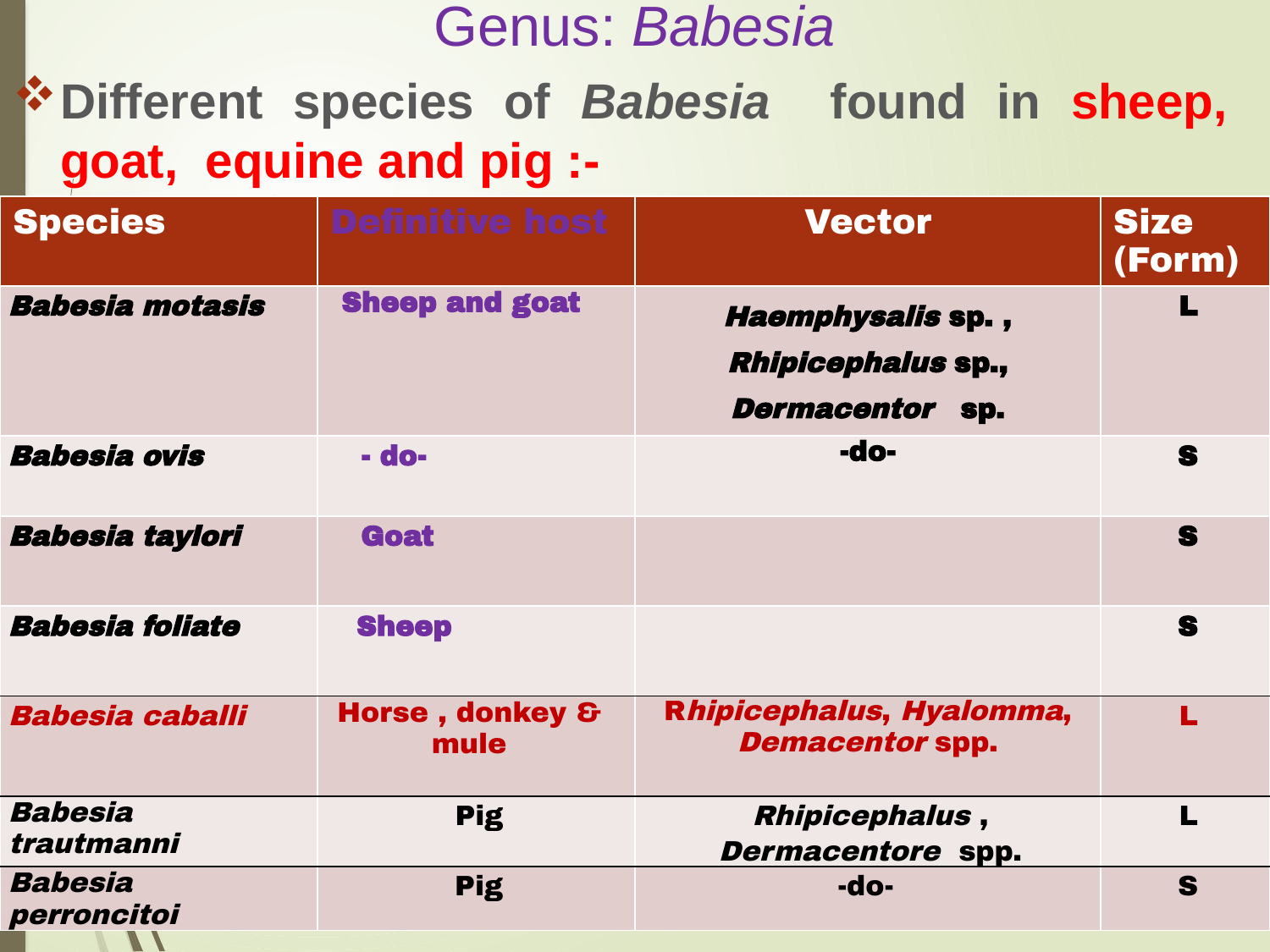

# Genus: Babesia
Different species of Babesia  found in sheep,  goat,  equine and pig :-

| Species | Definitive host | Vector | Size (Form) |
| --- | --- | --- | --- |
| Babesia motasis | Sheep and goat | Haemphysalis sp. , Rhipicephalus sp., Dermacentor sp. | L |
| Babesia ovis | - do- | -do- | S |
| Babesia taylori | Goat |  | S |
| Babesia foliate | Sheep |  | S |
| Babesia caballi | Horse , donkey & mule | Rhipicephalus, Hyalomma, Demacentor spp. | L |
| Babesia trautmanni | Pig | Rhipicephalus , Dermacentore spp. | L |
| Babesia perroncitoi | Pig | -do- | S |